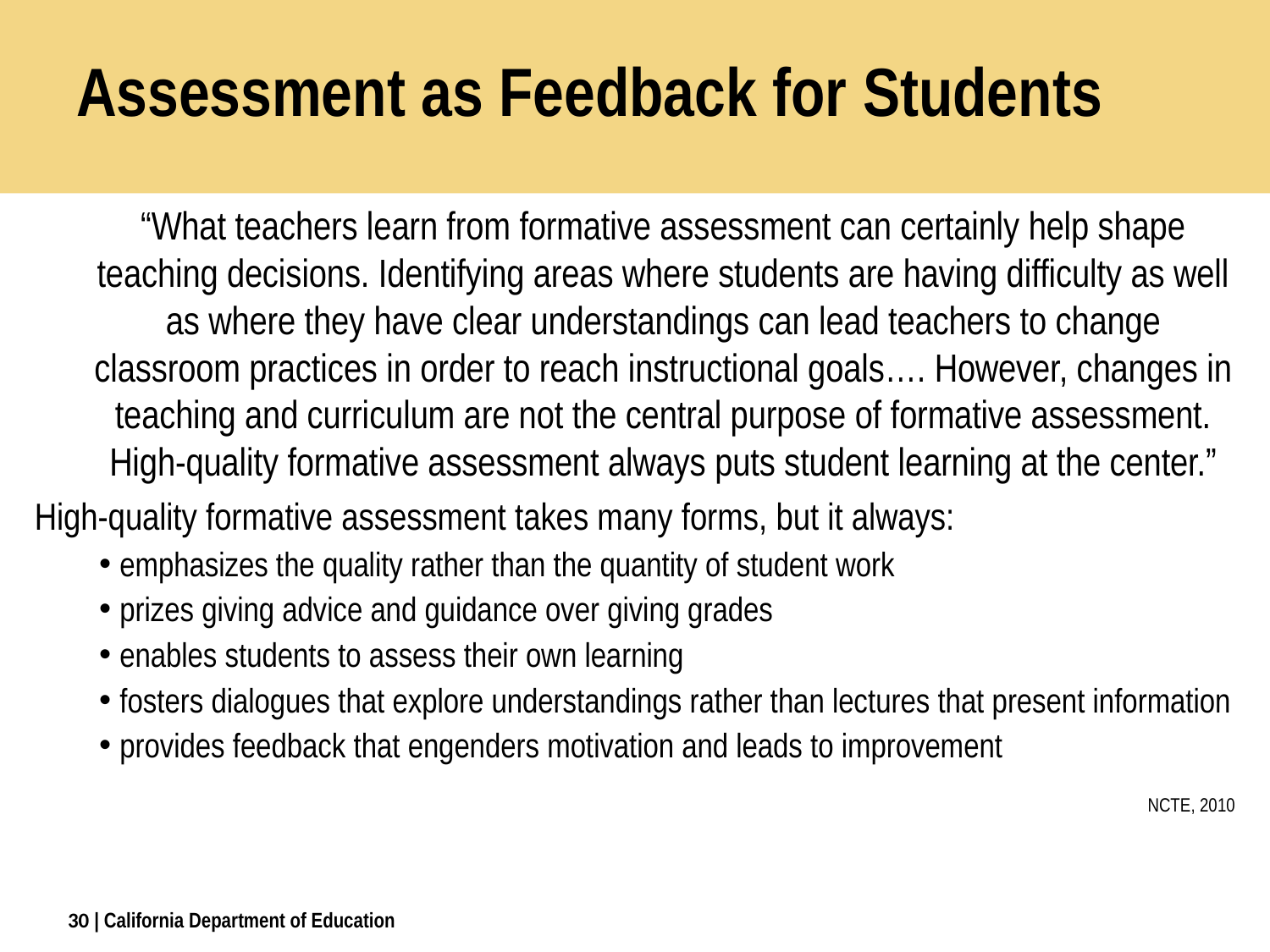

# Assessment as Feedback for Students
“What teachers learn from formative assessment can certainly help shape teaching decisions. Identifying areas where students are having difficulty as well as where they have clear understandings can lead teachers to change classroom practices in order to reach instructional goals…. However, changes in teaching and curriculum are not the central purpose of formative assessment. High-quality formative assessment always puts student learning at the center.”
High-quality formative assessment takes many forms, but it always:
emphasizes the quality rather than the quantity of student work
prizes giving advice and guidance over giving grades
enables students to assess their own learning
fosters dialogues that explore understandings rather than lectures that present information
provides feedback that engenders motivation and leads to improvement

NCTE, 2010

30
| California Department of Education